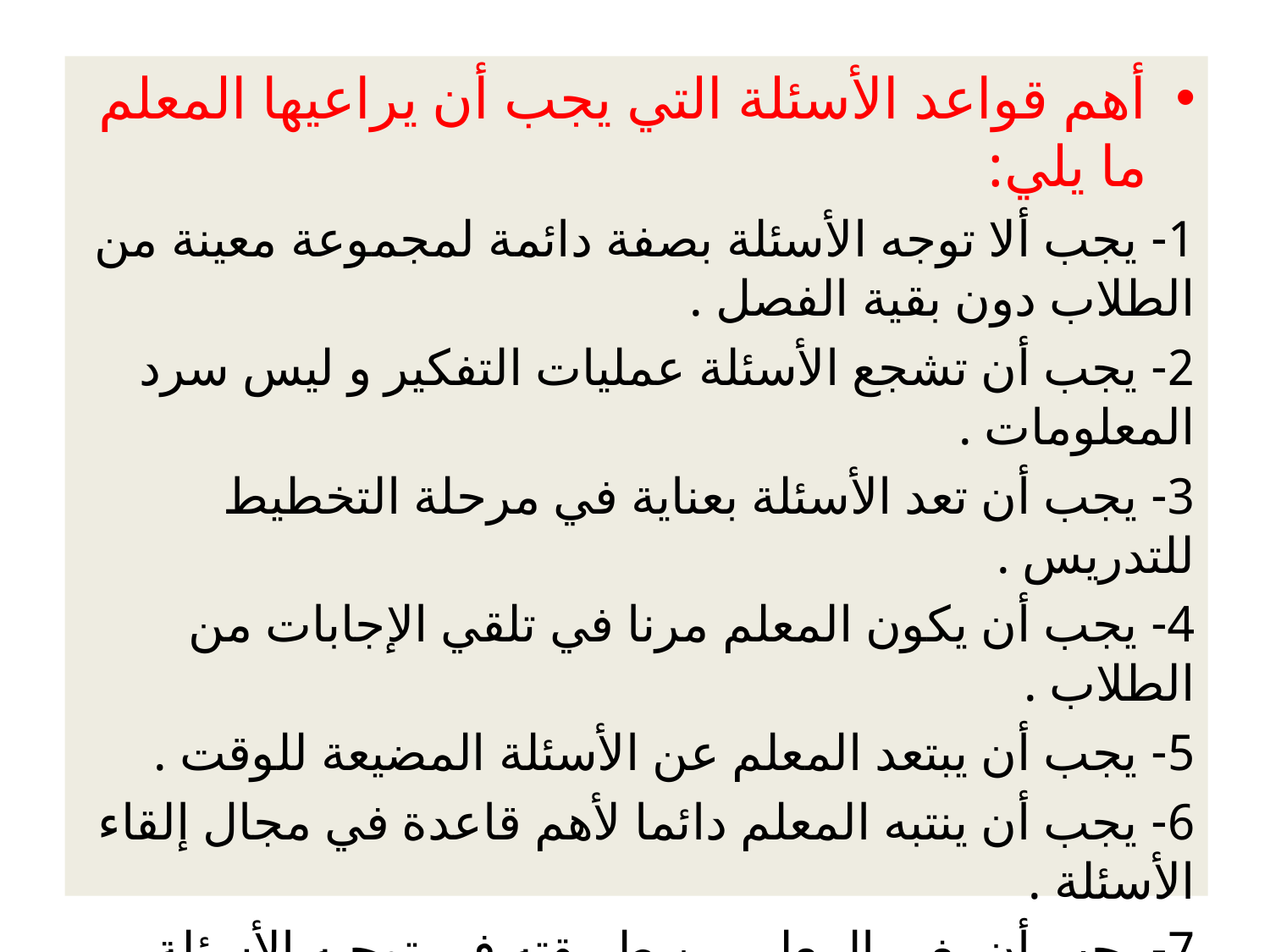

أهم قواعد الأسئلة التي يجب أن يراعيها المعلم ما يلي:
1- يجب ألا توجه الأسئلة بصفة دائمة لمجموعة معينة من الطلاب دون بقية الفصل .
2- يجب أن تشجع الأسئلة عمليات التفكير و ليس سرد المعلومات .
3- يجب أن تعد الأسئلة بعناية في مرحلة التخطيط للتدريس .
4- يجب أن يكون المعلم مرنا في تلقي الإجابات من الطلاب .
5- يجب أن يبتعد المعلم عن الأسئلة المضيعة للوقت .
6- يجب أن ينتبه المعلم دائما لأهم قاعدة في مجال إلقاء الأسئلة .
7- يجب أن يغير المعلم من طريقته في توجيه الأسئلة .
8- يجب على المعلم أن يستخدم عبارات أو كلمات المدح و الثناء  .
9- يجب أن لا تكون الأسئلة المطروحة كنوع من تعجيز الطلاب .